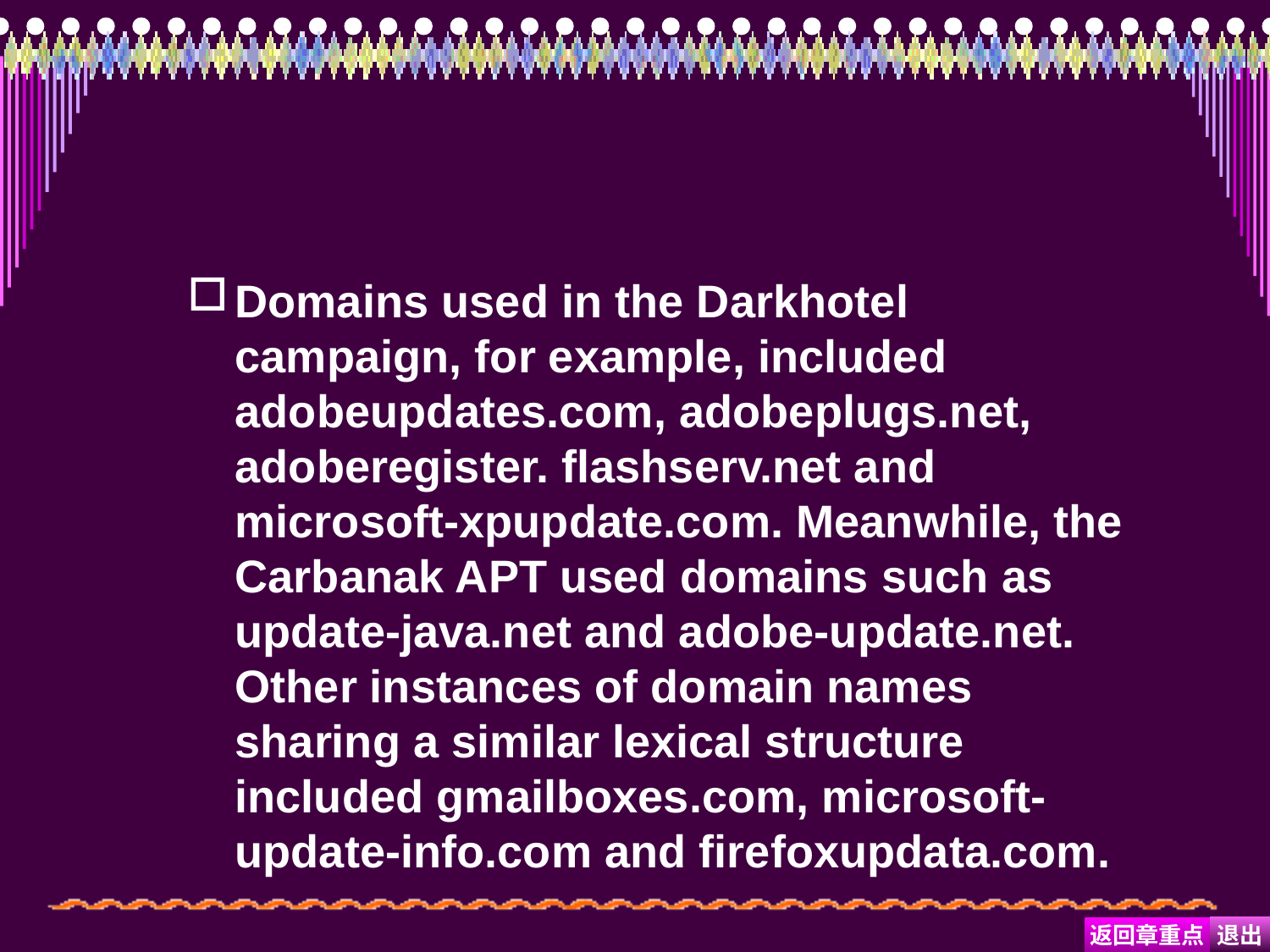

#
Domains used in the Darkhotel campaign, for example, included adobeupdates.com, adobeplugs.net, adoberegister. flashserv.net and microsoft-xpupdate.com. Meanwhile, the Carbanak APT used domains such as update-java.net and adobe-update.net. Other instances of domain names sharing a similar lexical structure included gmailboxes.com, microsoft-update-info.com and firefoxupdata.com.